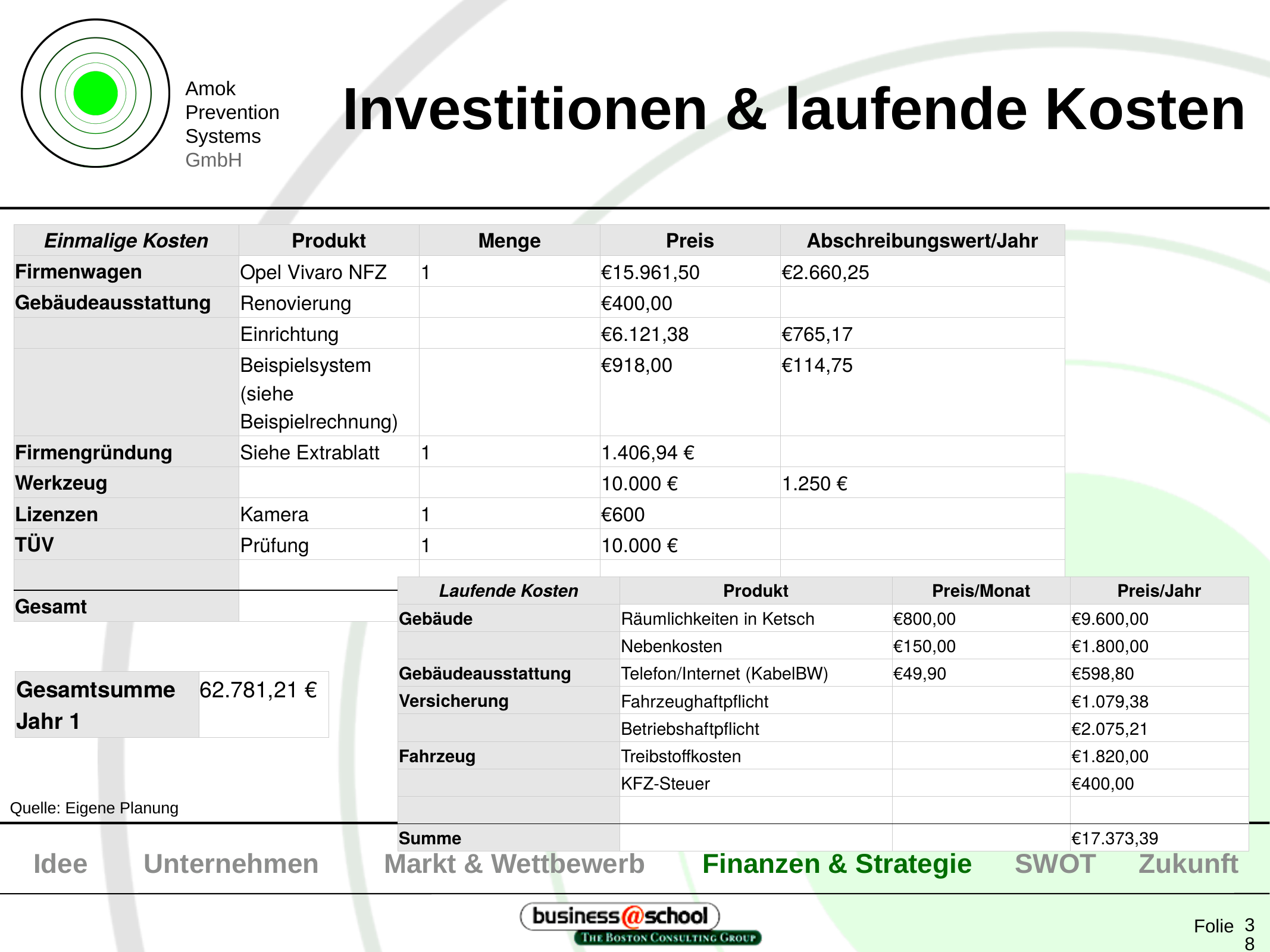

# Investitionen & laufende Kosten
| Einmalige Kosten | Produkt | Menge | Preis | Abschreibungswert/Jahr |
| --- | --- | --- | --- | --- |
| Firmenwagen | Opel Vivaro NFZ | 1 | €15.961,50 | €2.660,25 |
| Gebäudeausstattung | Renovierung |  | €400,00 |  |
|  | Einrichtung |  | €6.121,38 | €765,17 |
|  | Beispielsystem (siehe Beispielrechnung) |  | €918,00 | €114,75 |
| Firmengründung | Siehe Extrablatt | 1 | 1.406,94 € |  |
| Werkzeug |  |  | 10.000 € | 1.250 € |
| Lizenzen | Kamera | 1 | €600 |  |
| TÜV | Prüfung | 1 | 10.000 € |  |
|  |  |  |  |  |
| Gesamt |  |  | 45.407,82 € | 4.790,17 € |
| Laufende Kosten | Produkt | Preis/Monat | Preis/Jahr |
| --- | --- | --- | --- |
| Gebäude | Räumlichkeiten in Ketsch | €800,00 | €9.600,00 |
|  | Nebenkosten | €150,00 | €1.800,00 |
| Gebäudeausstattung | Telefon/Internet (KabelBW) | €49,90 | €598,80 |
| Versicherung | Fahrzeughaftpflicht |  | €1.079,38 |
|  | Betriebshaftpflicht |  | €2.075,21 |
| Fahrzeug | Treibstoffkosten |  | €1.820,00 |
|  | KFZ-Steuer |  | €400,00 |
|  |  |  |  |
| Summe |  |  | €17.373,39 |
| Gesamtsumme Jahr 1 | 62.781,21 € |
| --- | --- |
Quelle: Eigene Planung
Idee
Unternehmen
Markt & Wettbewerb
Finanzen & Strategie
SWOT
Zukunft
38